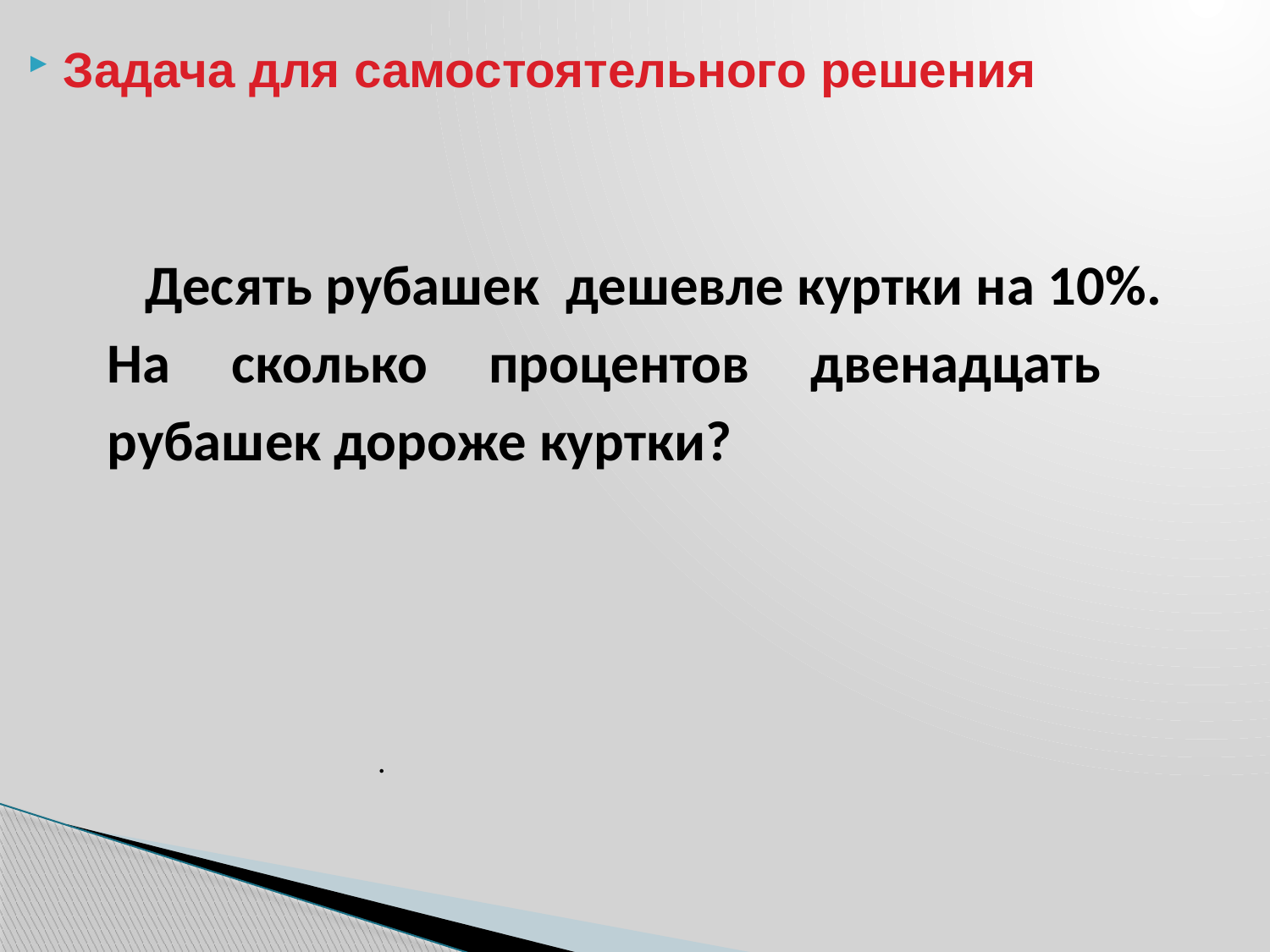

Задача для самостоятельного решения

Десять рубашек  дешевле куртки на 10%. На сколько процентов двенадцать  рубашек дороже куртки?
.